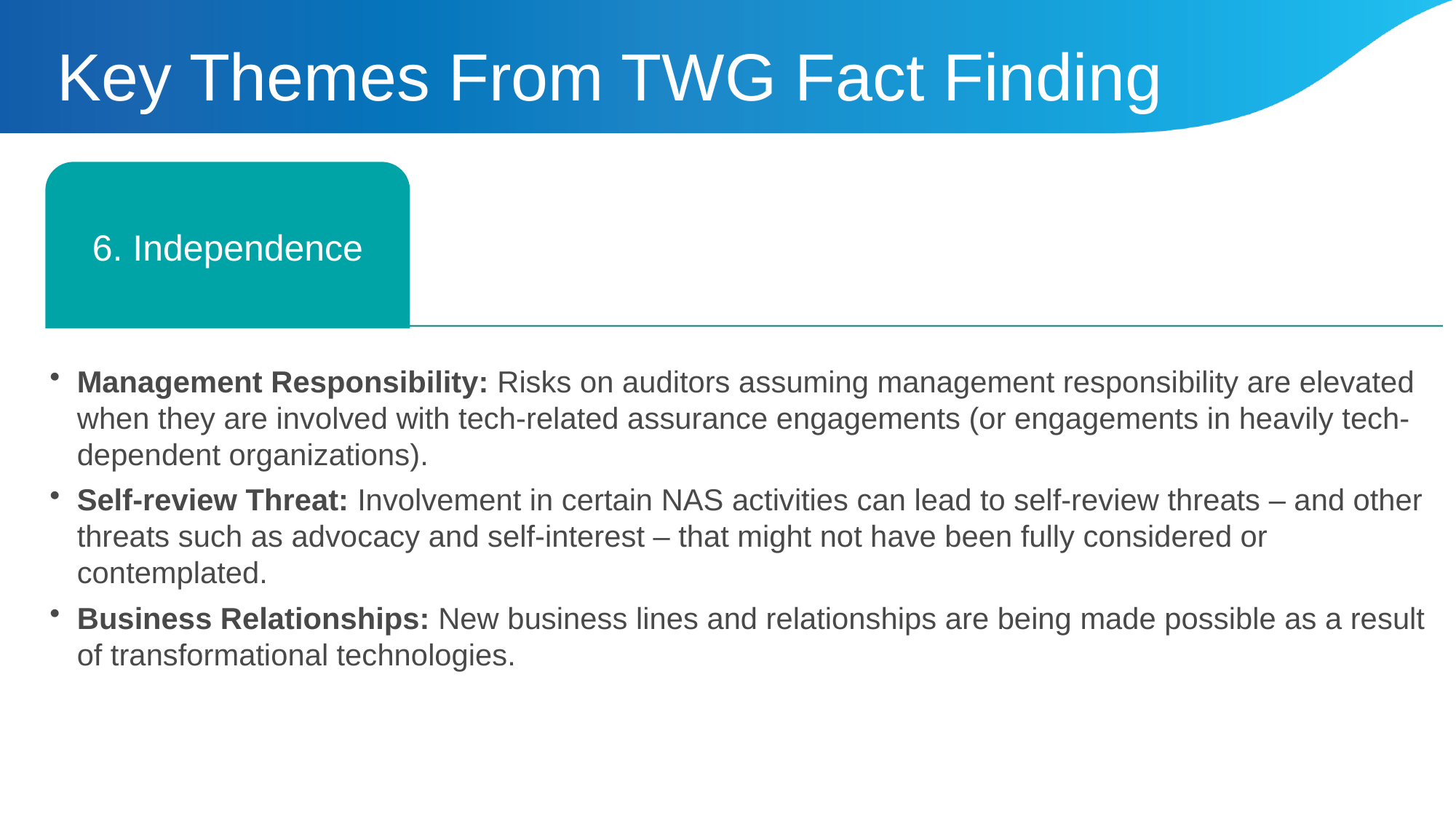

# Key Themes From TWG Fact Finding

6. Independence

Management Responsibility: Risks on auditors assuming management responsibility are elevated when they are involved with tech-related assurance engagements (or engagements in heavily tech-dependent organizations).
Self-review Threat: Involvement in certain NAS activities can lead to self-review threats – and other threats such as advocacy and self-interest – that might not have been fully considered or contemplated.
Business Relationships: New business lines and relationships are being made possible as a result of transformational technologies.